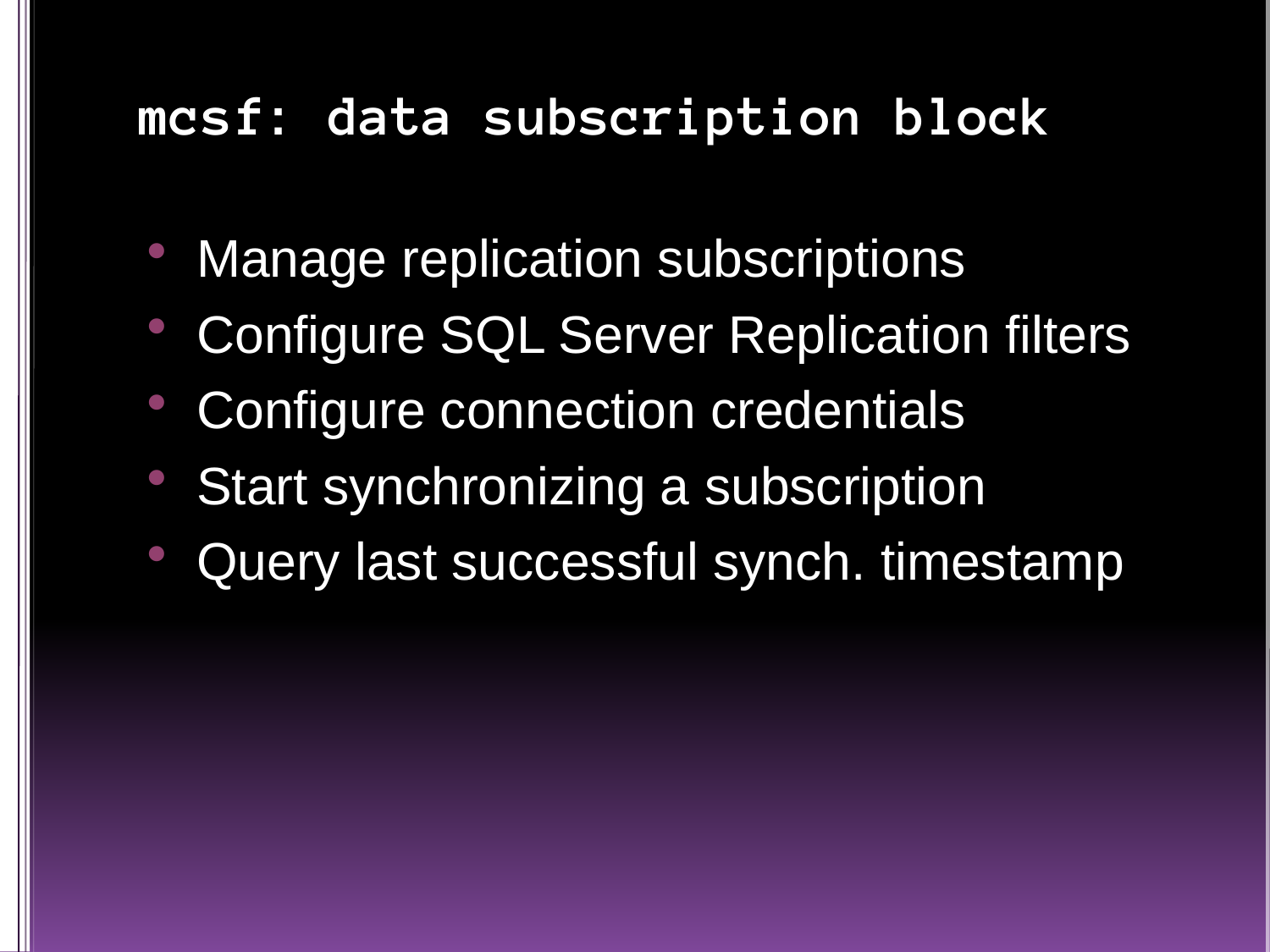

# mcsf: data subscription block
Manage replication subscriptions
Configure SQL Server Replication filters
Configure connection credentials
Start synchronizing a subscription
Query last successful synch. timestamp